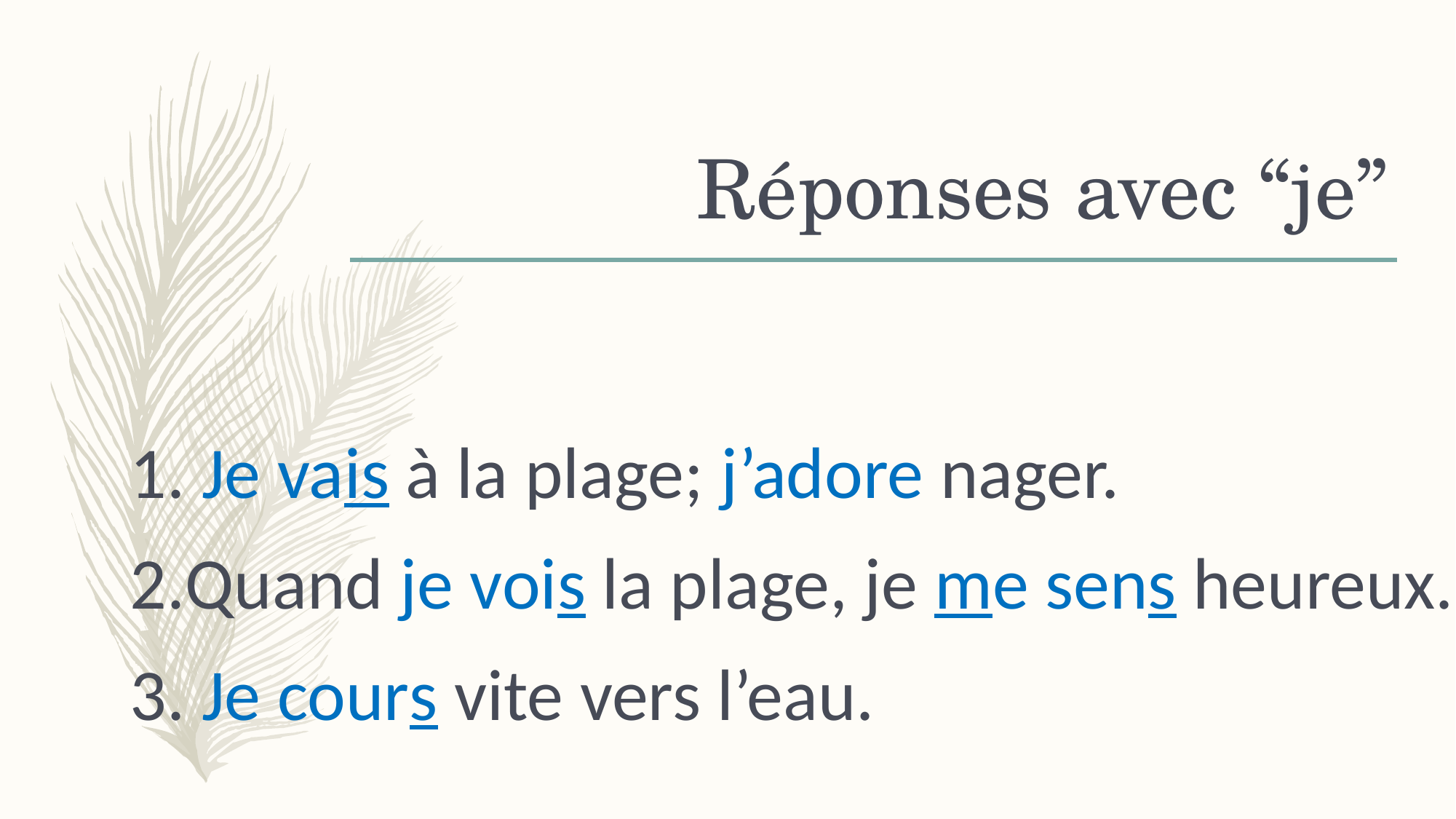

# Réponses avec “je”
 Je vais à la plage; j’adore nager.
Quand je vois la plage, je me sens heureux.
 Je cours vite vers l’eau.